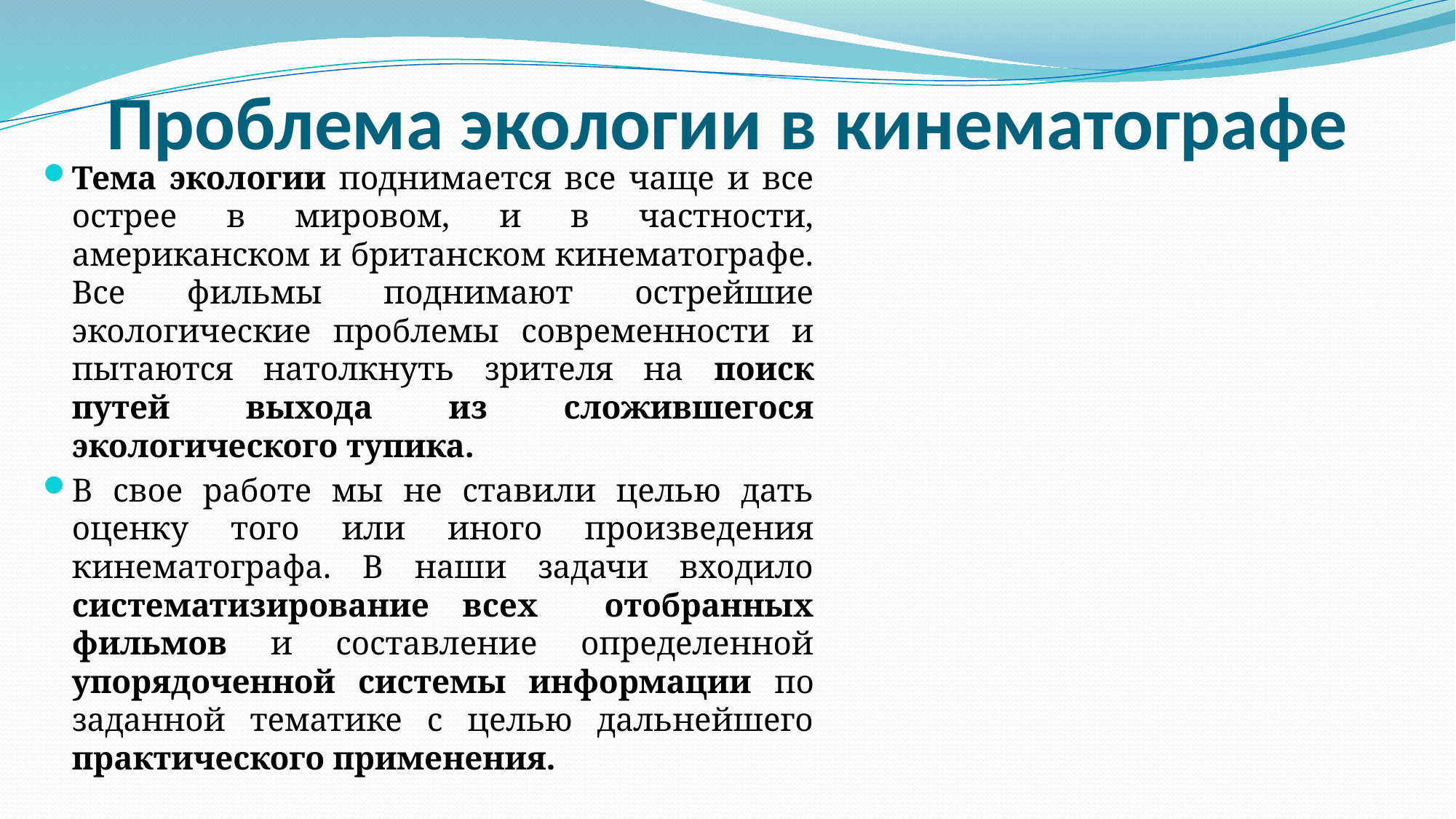

# Проблема экологии в кинематографе
Тема экологии поднимается все чаще и все острее в мировом, и в частности, американском и британском кинематографе. Все фильмы поднимают острейшие экологические проблемы современности и пытаются натолкнуть зрителя на поиск путей выхода из сложившегося экологического тупика.
В свое работе мы не ставили целью дать оценку того или иного произведения кинематографа. В наши задачи входило систематизирование всех  отобранных фильмов и составление определенной упорядоченной системы информации по заданной тематике с целью дальнейшего практического применения.